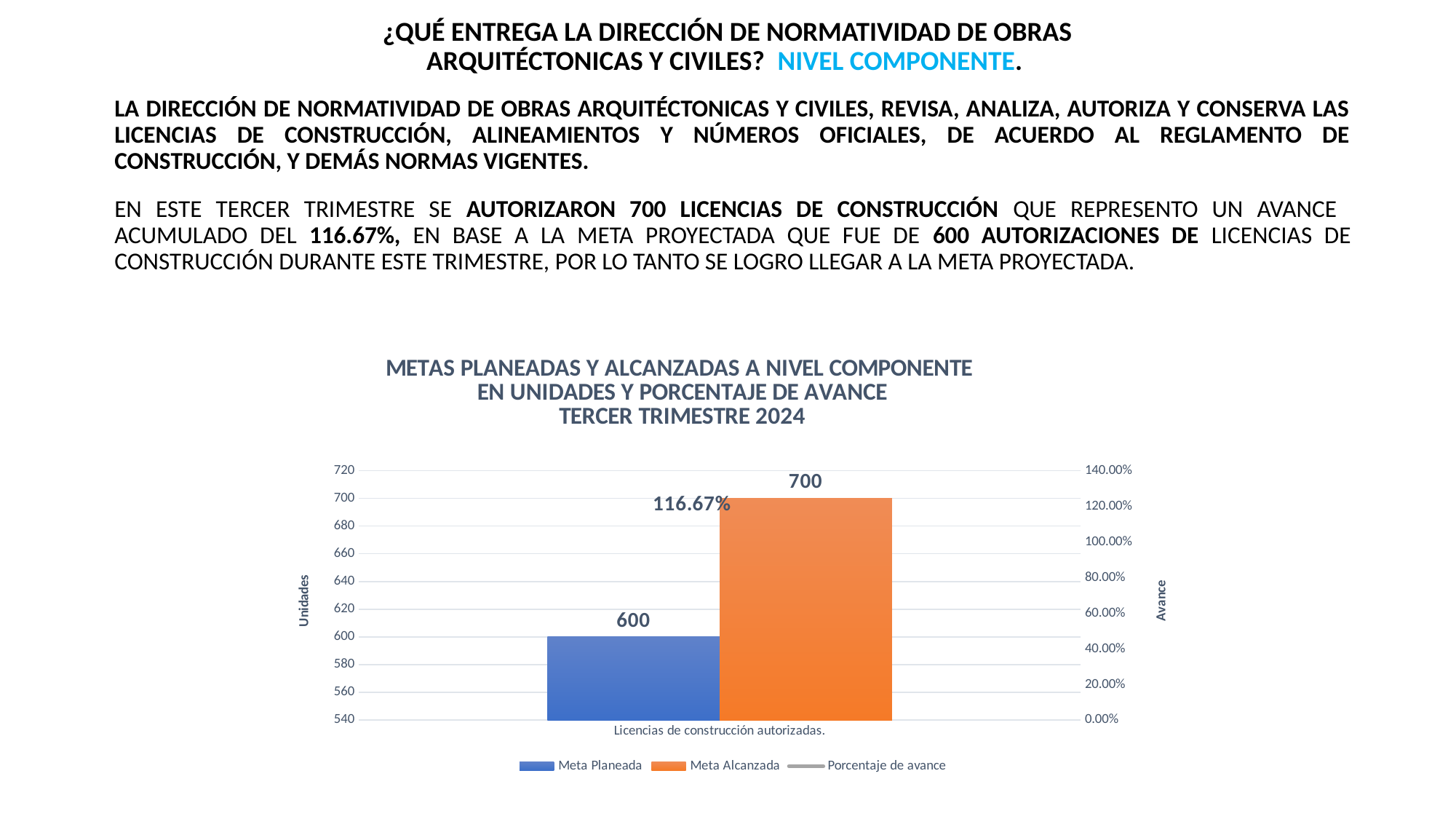

¿QUÉ ENTREGA LA DIRECCIÓN DE NORMATIVIDAD DE OBRAS ARQUITÉCTONICAS Y CIVILES?  NIVEL COMPONENTE.
LA DIRECCIÓN DE NORMATIVIDAD DE OBRAS ARQUITÉCTONICAS Y CIVILES, REVISA, ANALIZA, AUTORIZA Y CONSERVA LAS LICENCIAS DE CONSTRUCCIÓN, ALINEAMIENTOS Y NÚMEROS OFICIALES, DE ACUERDO AL REGLAMENTO DE CONSTRUCCIÓN, Y DEMÁS NORMAS VIGENTES.
EN ESTE TERCER TRIMESTRE SE AUTORIZARON 700 LICENCIAS DE CONSTRUCCIÓN QUE REPRESENTO UN AVANCE  ACUMULADO DEL 116.67%, EN BASE A LA META PROYECTADA QUE FUE DE 600 AUTORIZACIONES DE LICENCIAS DE CONSTRUCCIÓN DURANTE ESTE TRIMESTRE, POR LO TANTO SE LOGRO LLEGAR A LA META PROYECTADA.

### Chart: METAS PLANEADAS Y ALCANZADAS A NIVEL COMPONENTE
EN UNIDADES Y PORCENTAJE DE AVANCE
TERCER TRIMESTRE 2024

| Category | Meta Planeada | Meta Alcanzada |  |
|---|---|---|---|
| Licencias de construcción autorizadas. | 600.0 | 700.0 | 1.1666666666666667 |